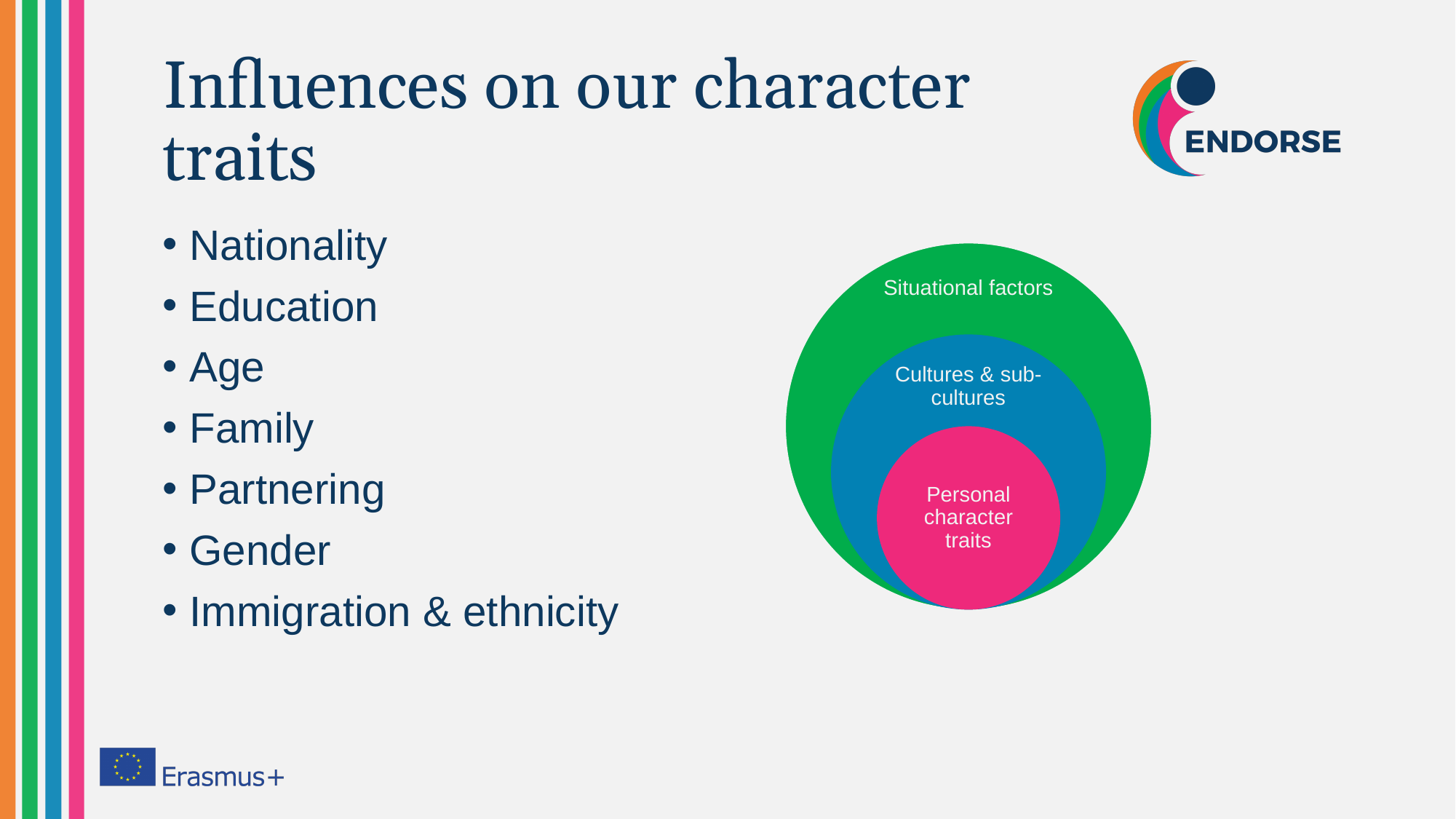

# Influences on our character traits
Situational factors
Cultures & sub-cultures
Personal character traits
Nationality
Education
Age
Family
Partnering
Gender
Immigration & ethnicity